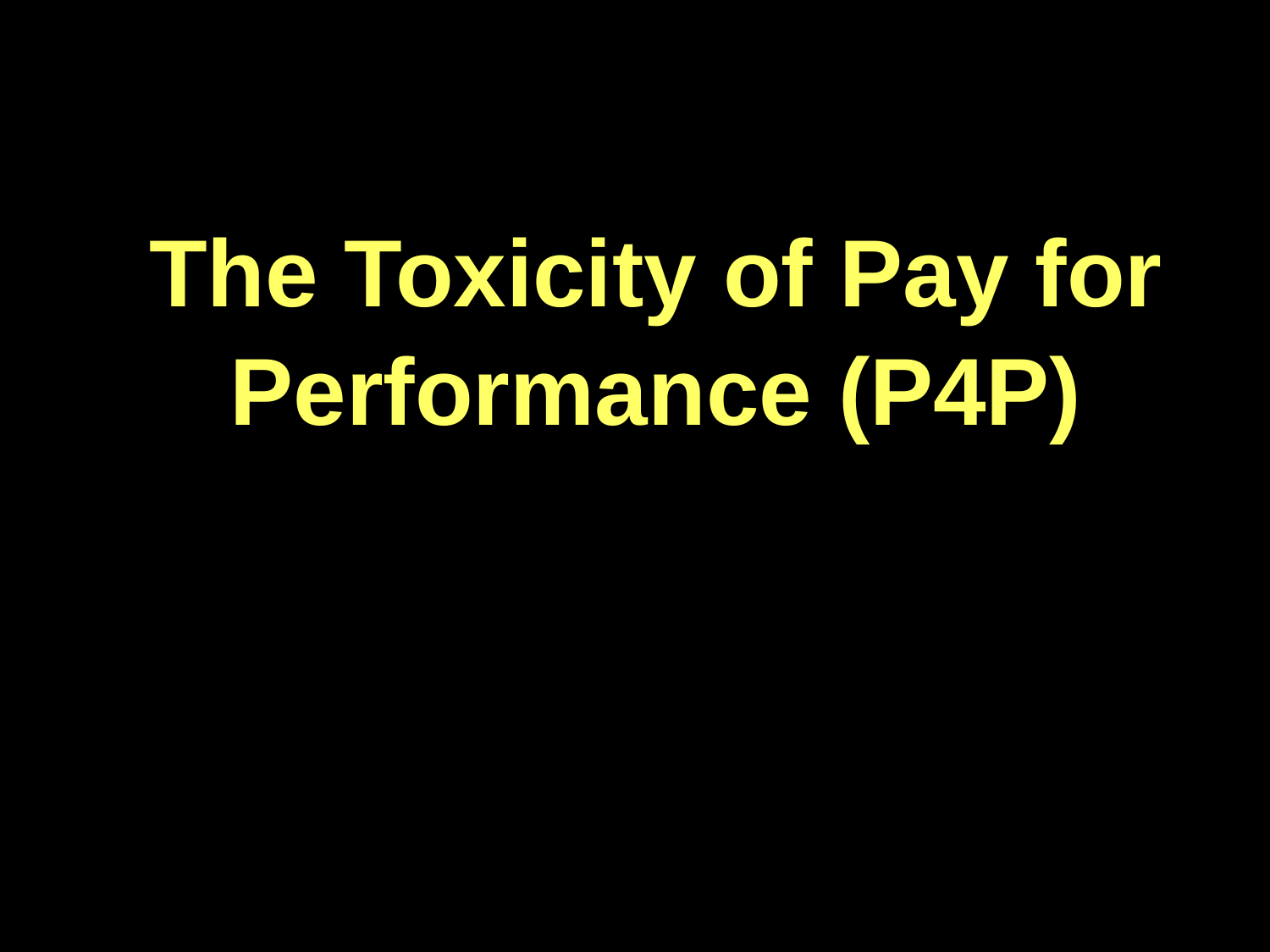

# The Toxicity of Pay for Performance (P4P)